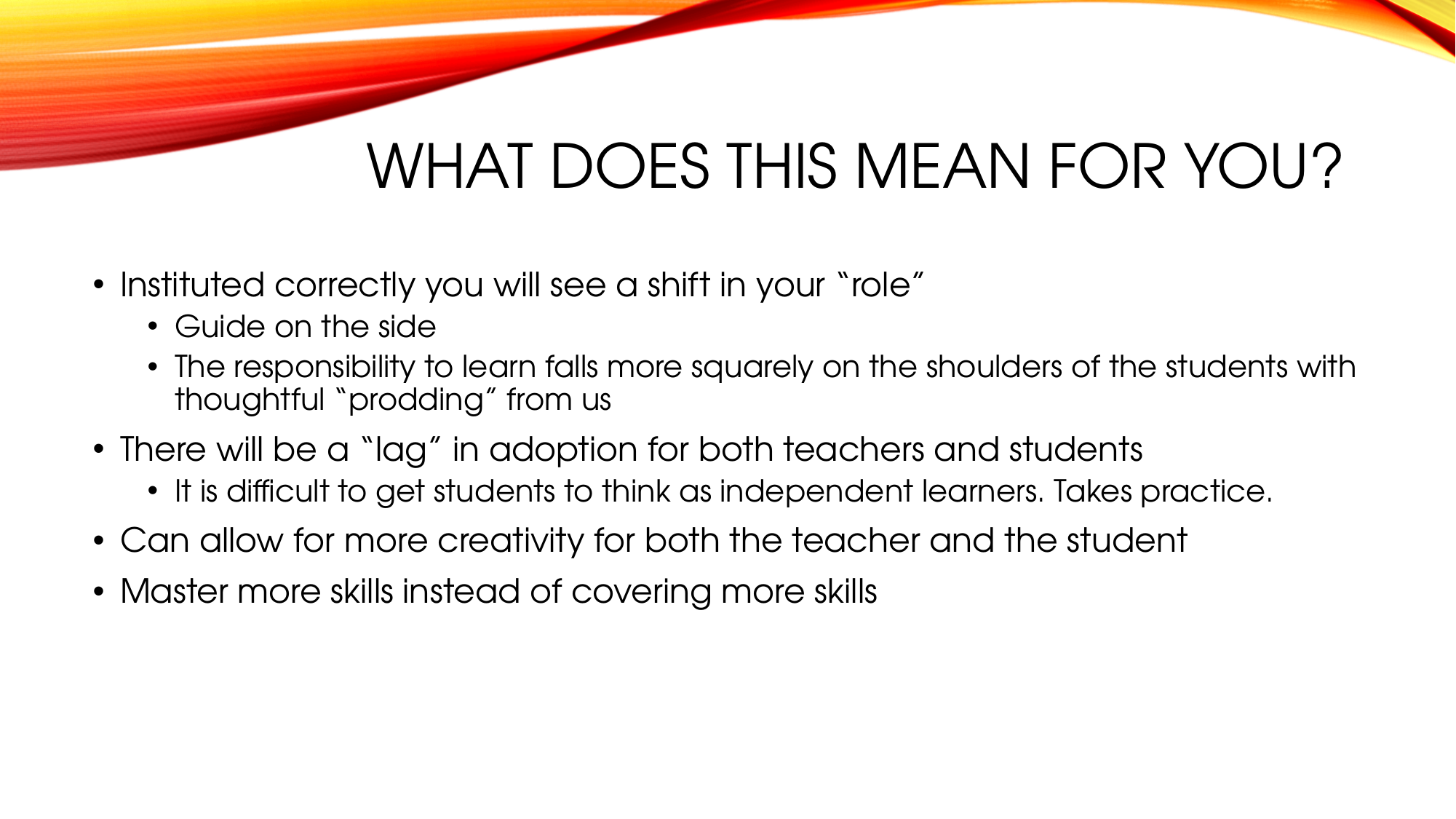

# What does this mean for you?
Instituted correctly you will see a shift in your “role”
Guide on the side
The responsibility to learn falls more squarely on the shoulders of the students with thoughtful “prodding” from us
There will be a “lag” in adoption for both teachers and students
It is difficult to get students to think as independent learners. Takes practice.
Can allow for more creativity for both the teacher and the student
Master more skills instead of covering more skills